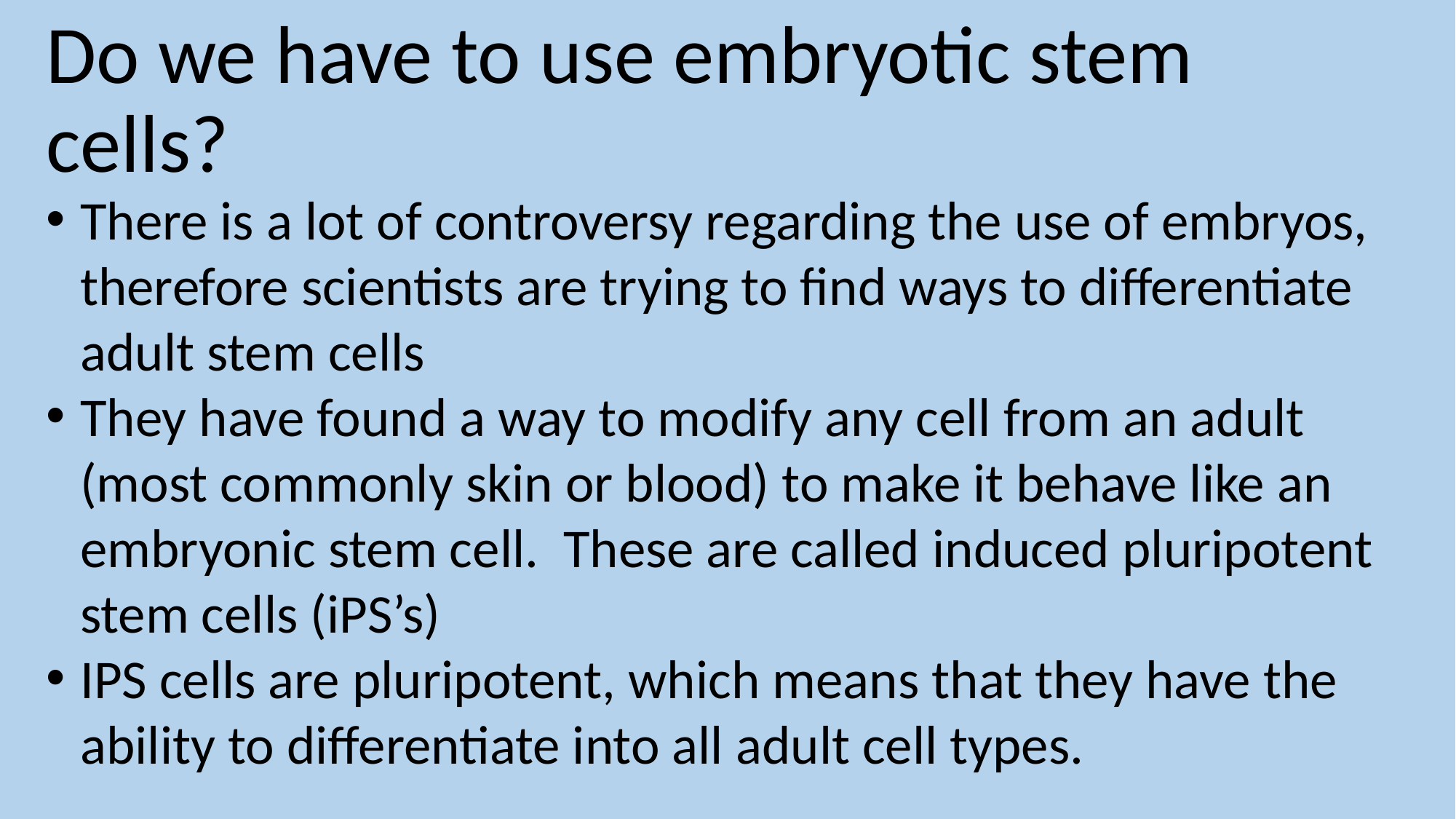

# Do we have to use embryotic stem cells?
There is a lot of controversy regarding the use of embryos, therefore scientists are trying to find ways to differentiate adult stem cells
They have found a way to modify any cell from an adult (most commonly skin or blood) to make it behave like an embryonic stem cell.  These are called induced pluripotent stem cells (iPS’s)
IPS cells are pluripotent, which means that they have the ability to differentiate into all adult cell types.